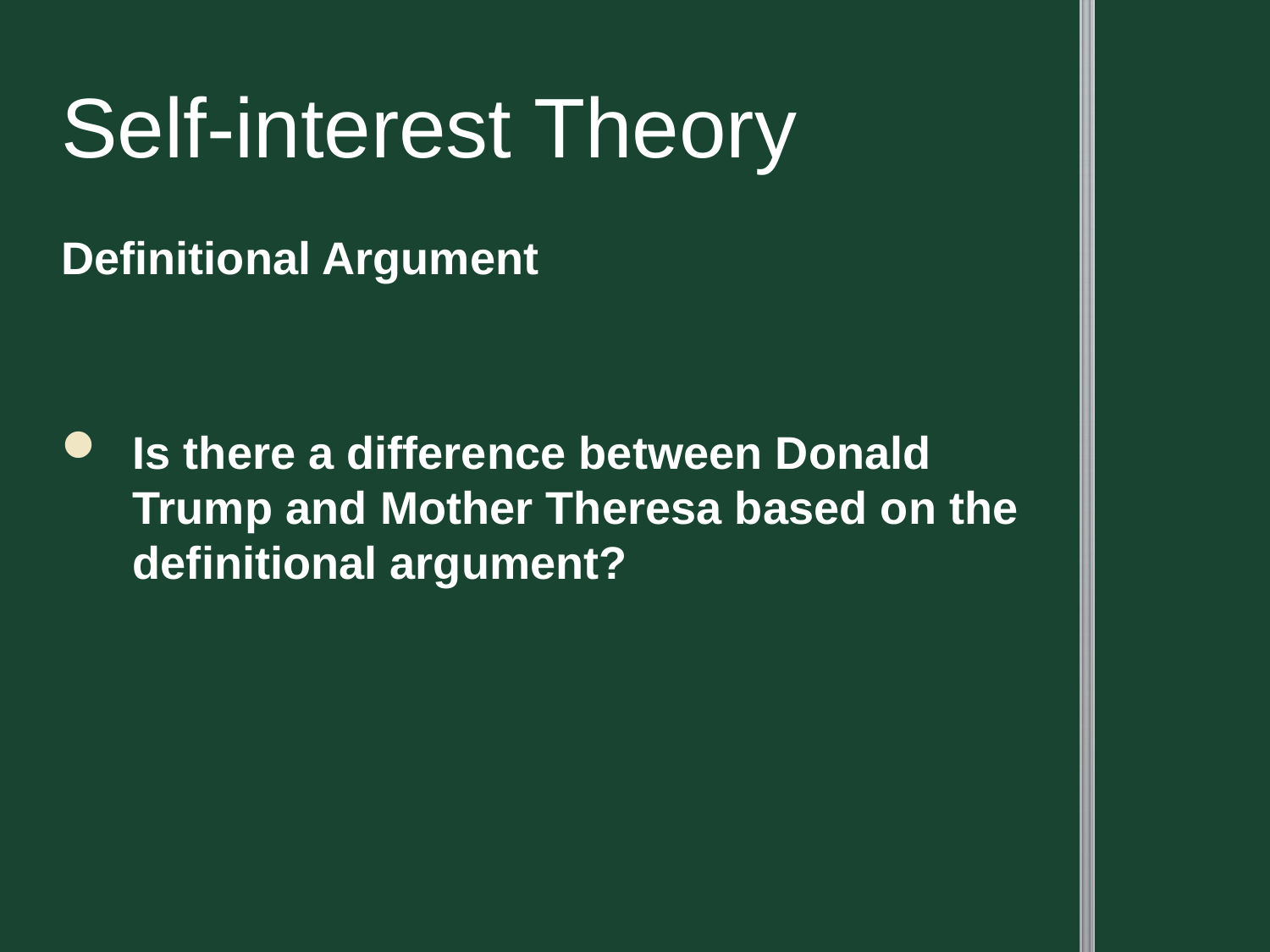

# Self-interest Theory
Definitional Argument

Is there a difference between Donald Trump and Mother Theresa based on the definitional argument?